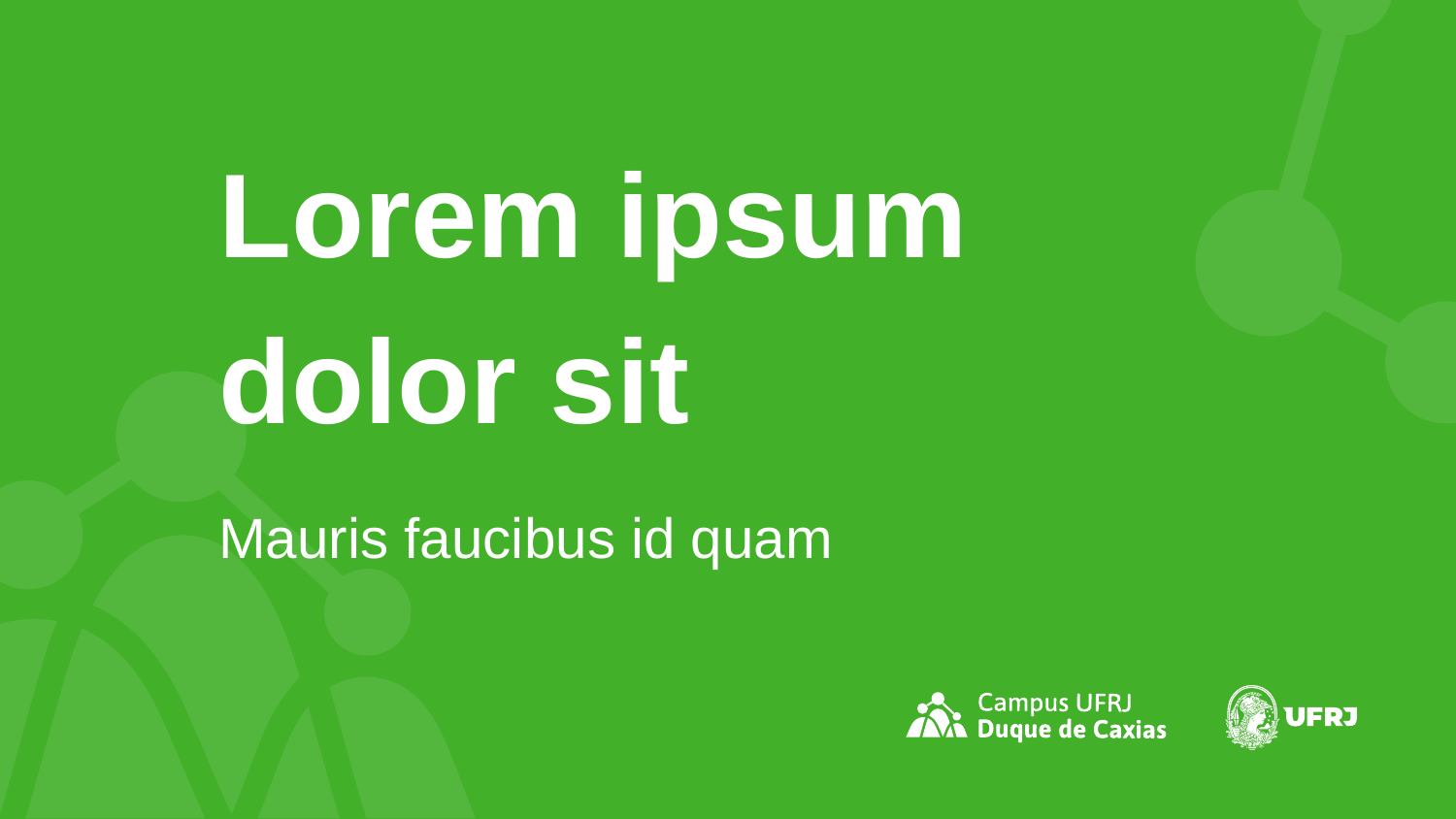

# Lorem ipsum dolor sit

Mauris faucibus id quam